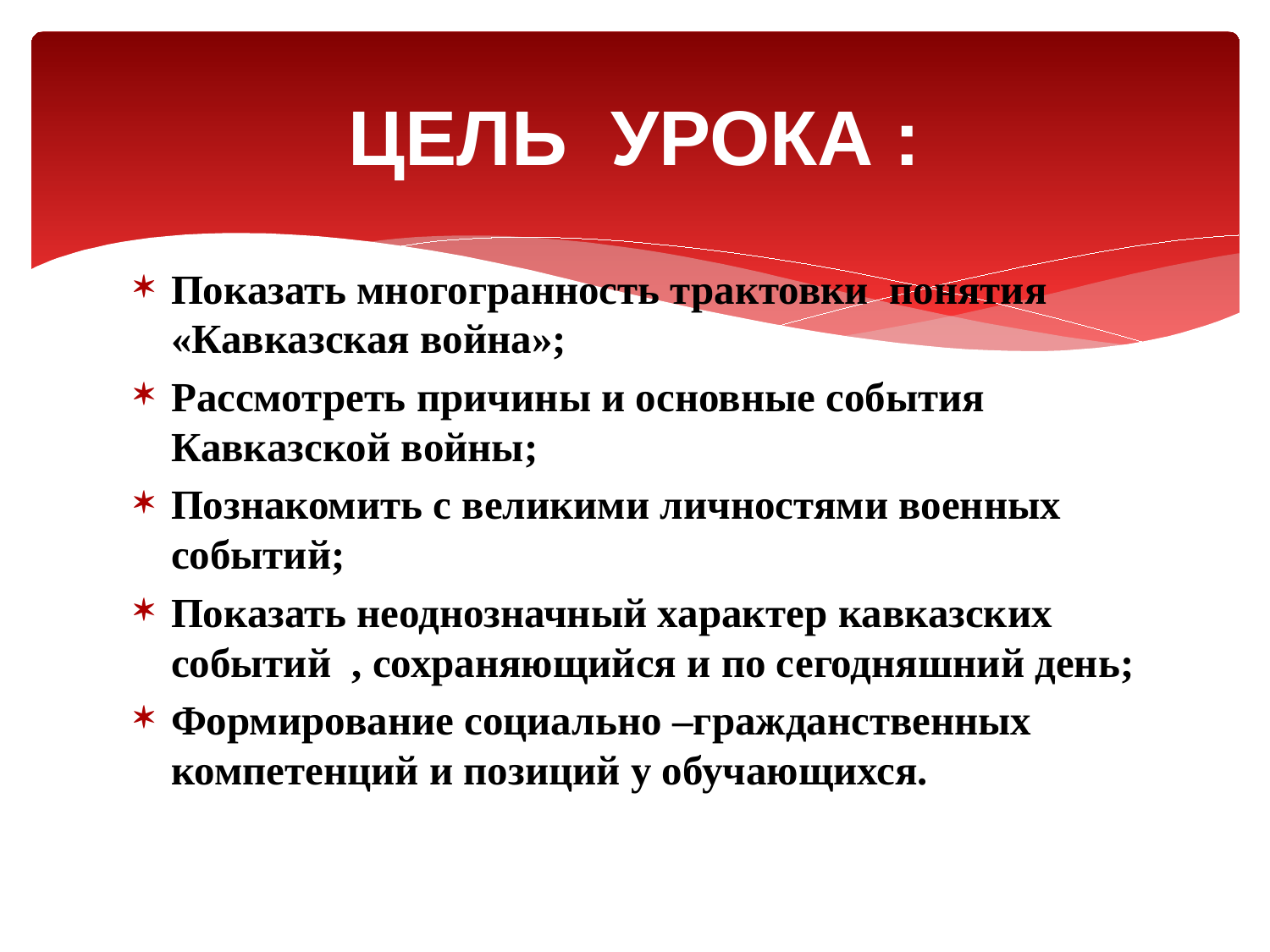

# ЦЕЛЬ  УРОКА :
Показать многогранность трактовки  понятия  «Кавказская война»;
Рассмотреть причины и основные события Кавказской войны;
Познакомить с великими личностями военных событий;
Показать неоднозначный характер кавказских событий  , сохраняющийся и по сегодняшний день;
Формирование социально –гражданственных компетенций и позиций у обучающихся.